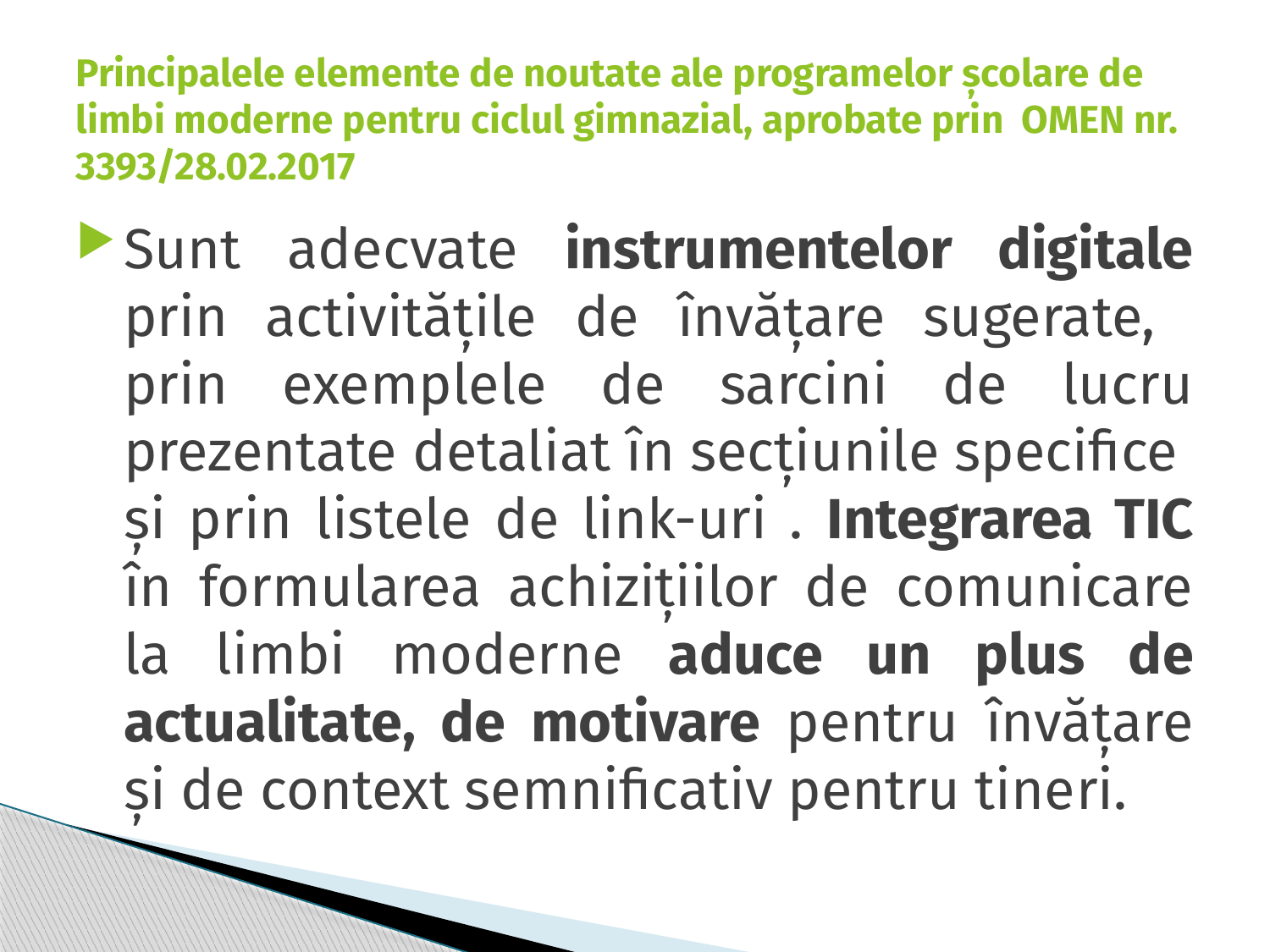

# Principalele elemente de noutate ale programelor școlare de limbi moderne pentru ciclul gimnazial, aprobate prin  OMEN nr. 3393/28.02.2017
Sunt adecvate instrumentelor digitale prin activitățile de învățare sugerate,  prin exemplele de sarcini de lucru prezentate detaliat în secțiunile specifice  și prin listele de link-uri . Integrarea TIC în formularea achizițiilor de comunicare la limbi moderne aduce un plus de actualitate, de motivare pentru învățare și de context semnificativ pentru tineri.